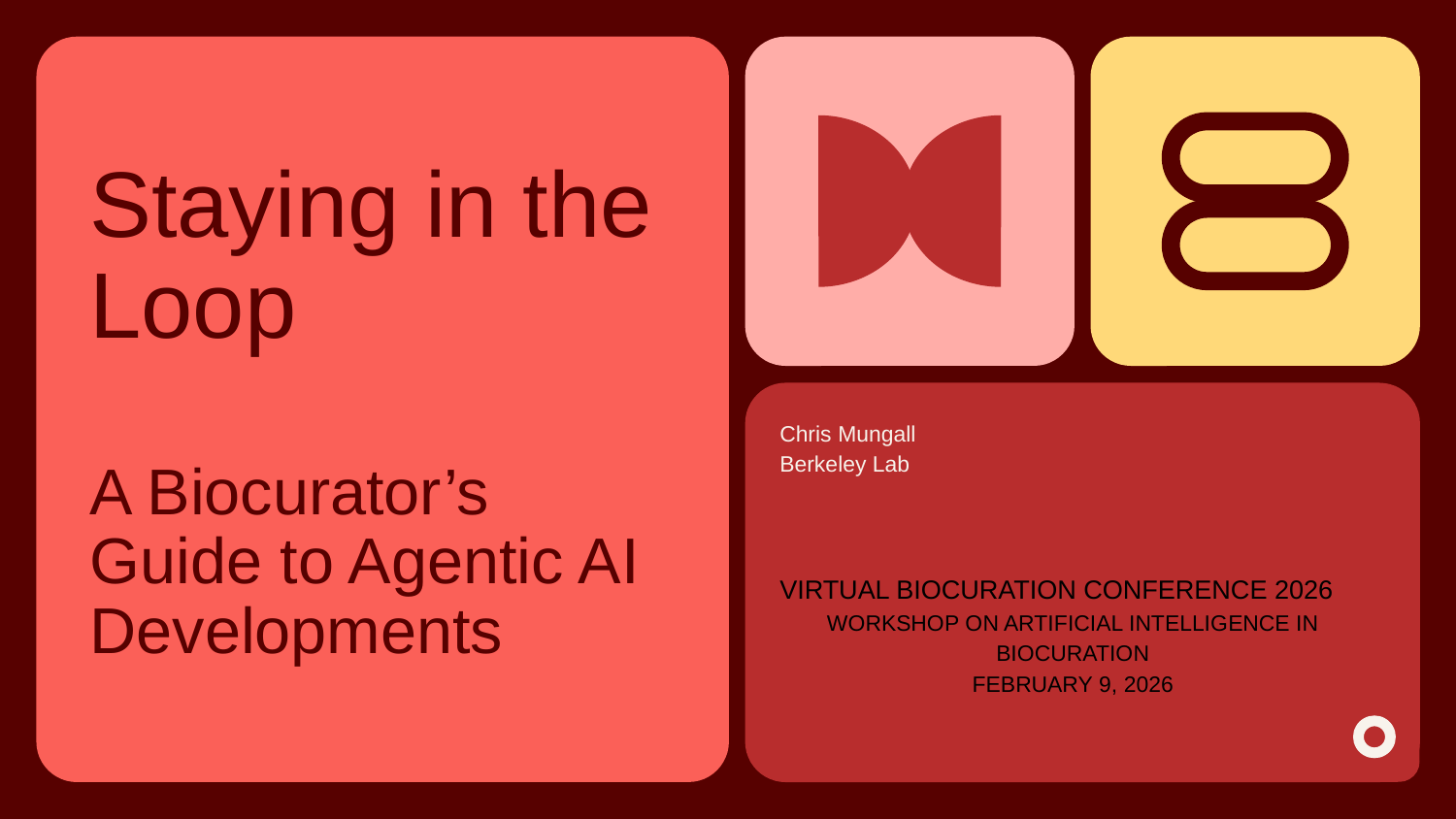

Chris Mungall
Berkeley Lab
VIRTUAL BIOCURATION CONFERENCE 2026
WORKSHOP ON ARTIFICIAL INTELLIGENCE IN BIOCURATION
FEBRUARY 9, 2026

# Staying in the Loop

A Biocurator’s Guide to Agentic AI Developments